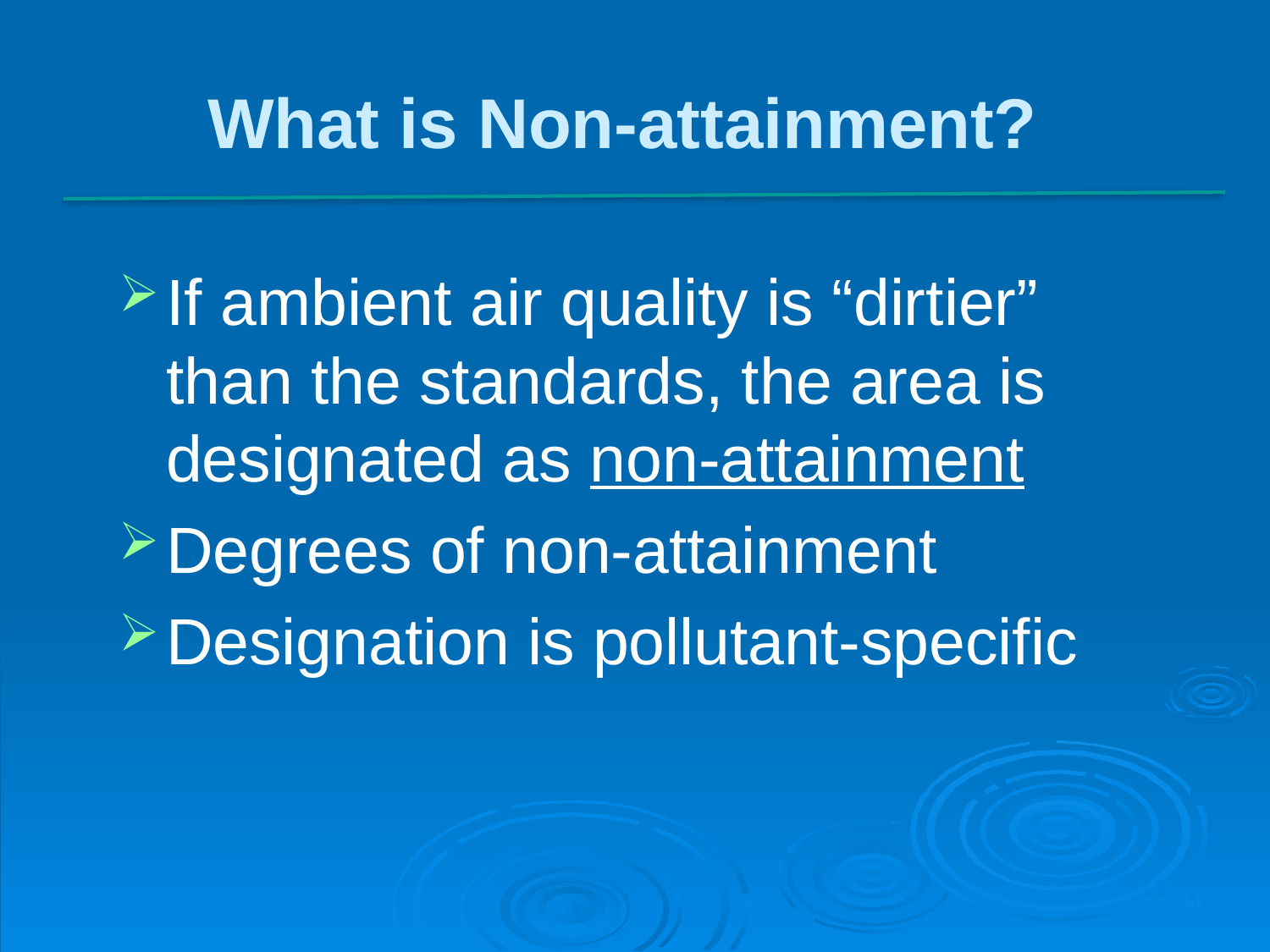

What is Non-attainment?
If ambient air quality is “dirtier” than the standards, the area is designated as non-attainment
Degrees of non-attainment
Designation is pollutant-specific

34